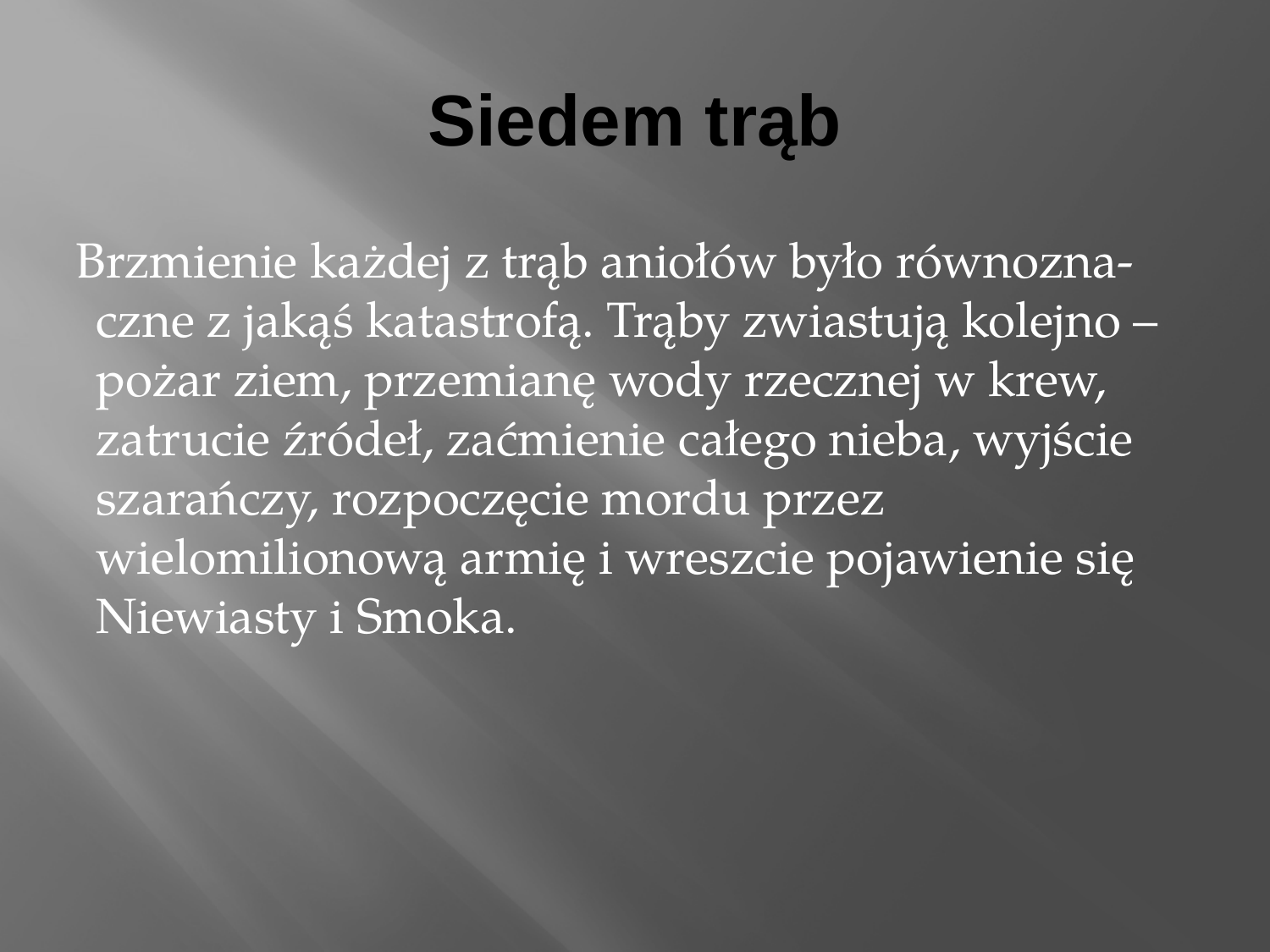

# Siedem trąb
Brzmienie każdej z trąb aniołów było równozna-czne z jakąś katastrofą. Trąby zwiastują kolejno – pożar ziem, przemianę wody rzecznej w krew, zatrucie źródeł, zaćmienie całego nieba, wyjście szarańczy, rozpoczęcie mordu przez wielomilionową armię i wreszcie pojawienie się Niewiasty i Smoka.